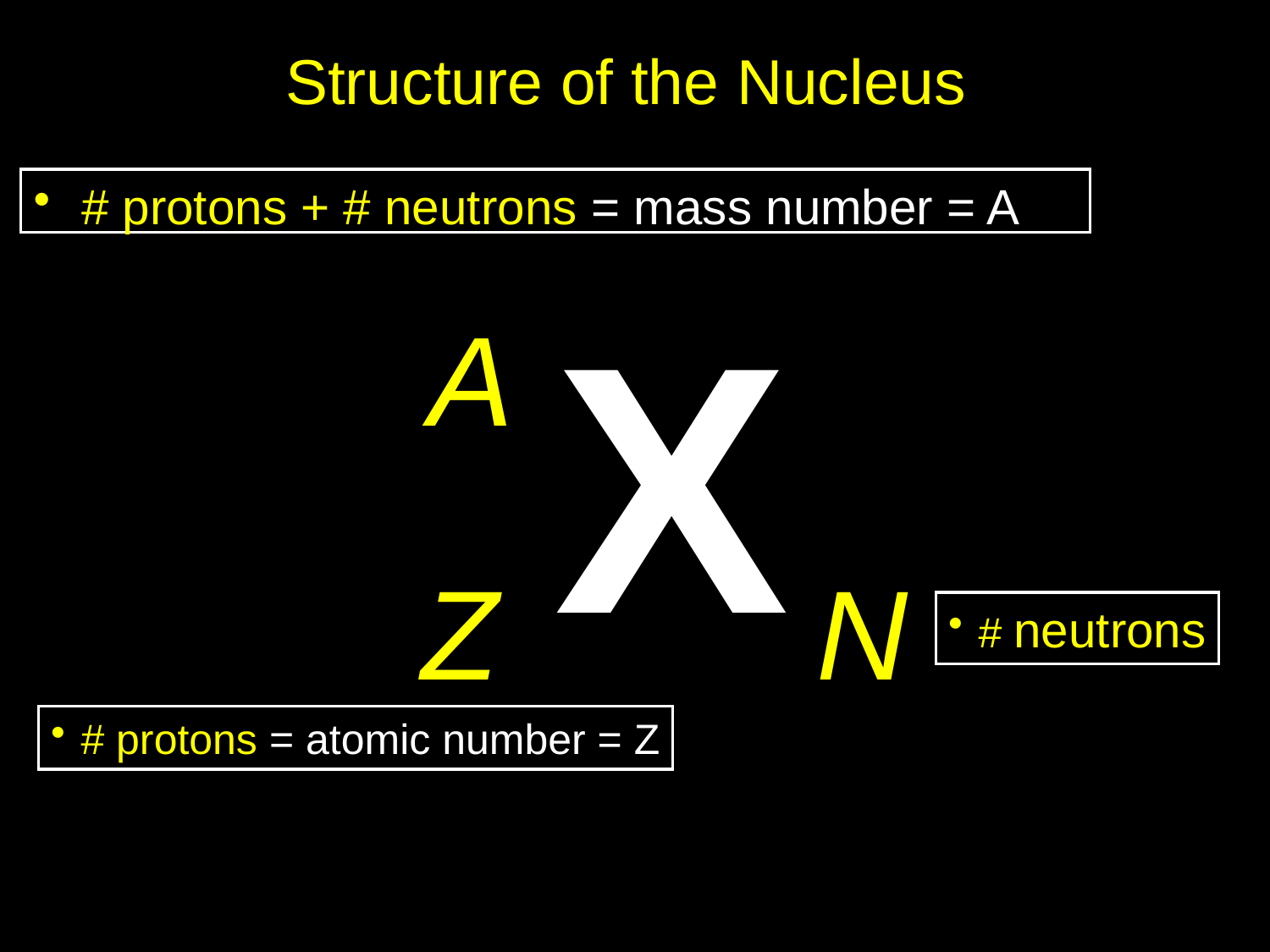

Structure of the Nucleus
# protons + # neutrons = mass number = A
X
# A
Z
N
# neutrons
# protons = atomic number = Z